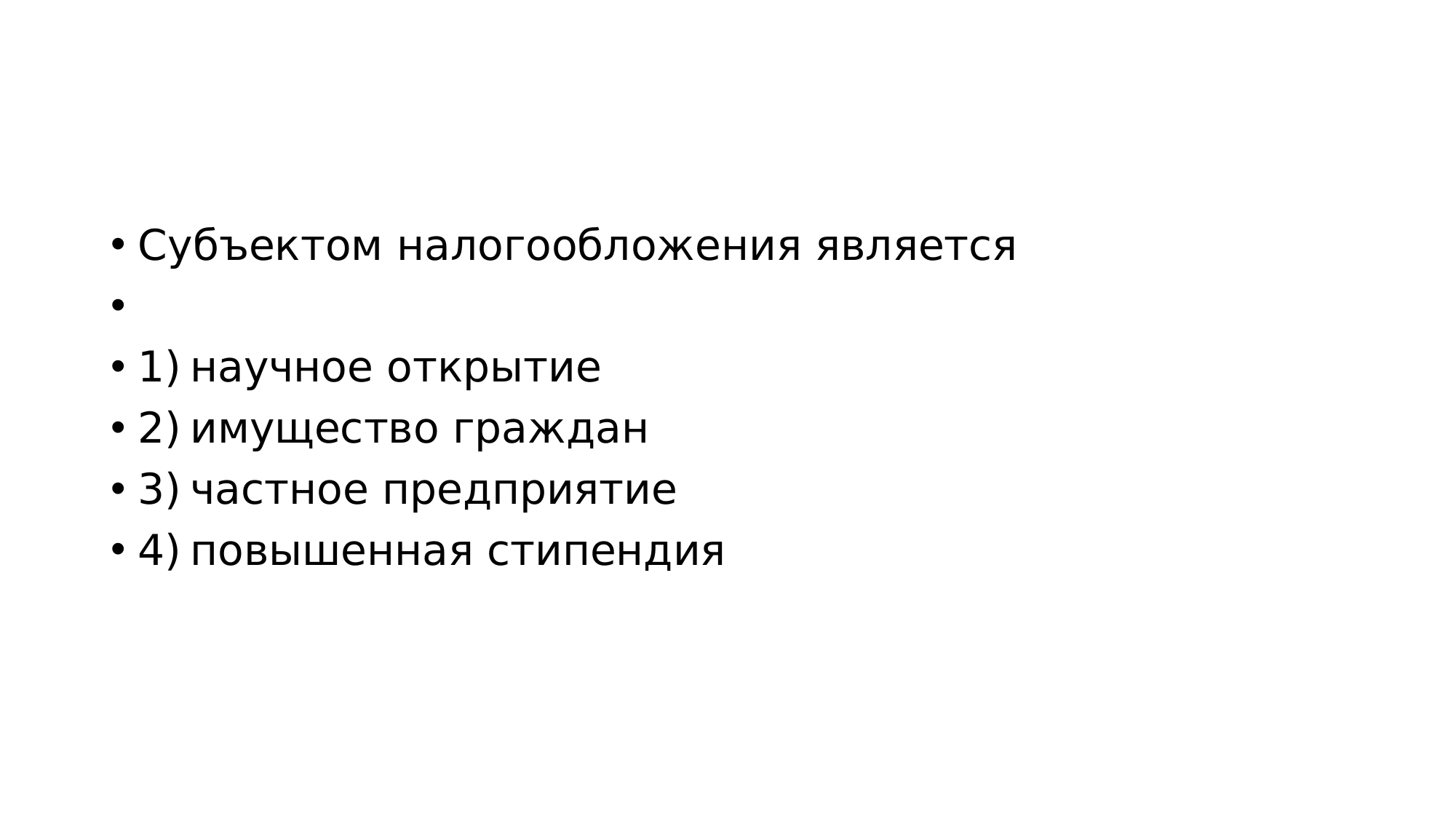

#
Субъектом налогообложения является

1) научное открытие
2) имущество граждан
3) частное предприятие
4) повышенная стипендия